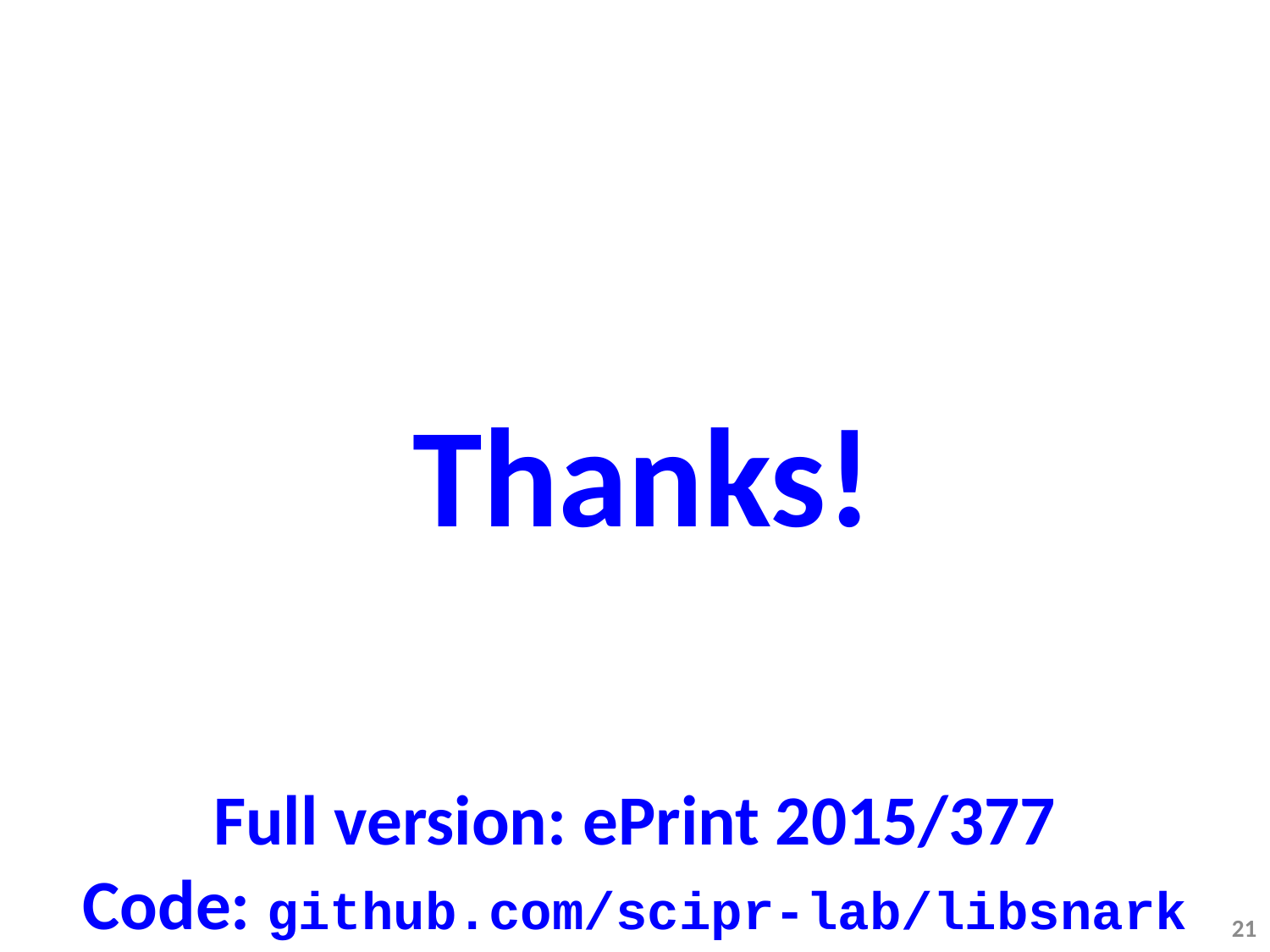

Thanks!
Full version: ePrint 2015/377
Code: github.com/scipr-lab/libsnark
21